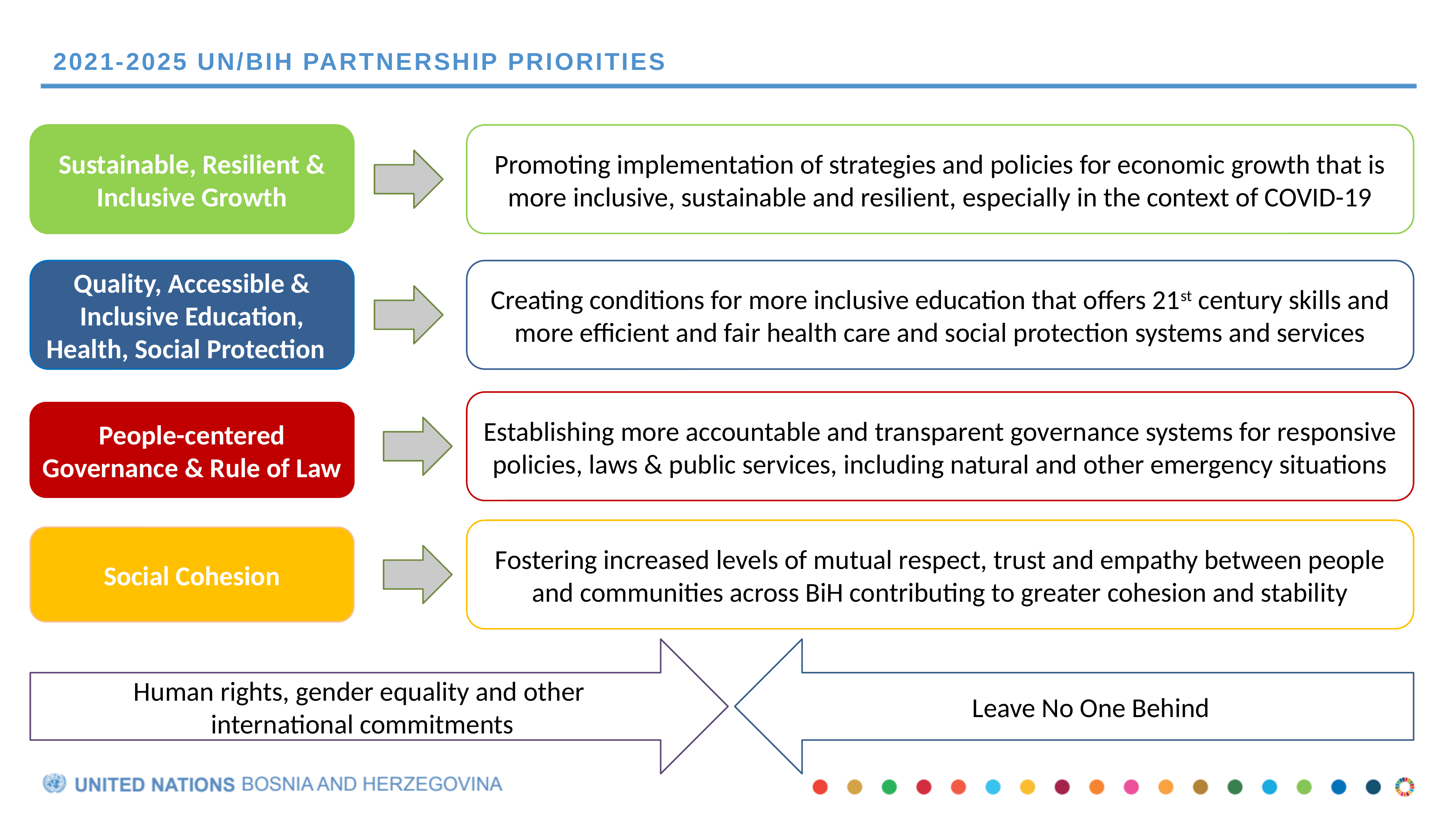

# 2021-2025 UN/Bih partnership priorities
Sustainable, Resilient & Inclusive Growth
Promoting implementation of strategies and policies for economic growth that is more inclusive, sustainable and resilient, especially in the context of COVID-19

Quality, Accessible & Inclusive Education, Health, Social Protection
Creating conditions for more inclusive education that offers 21st century skills and more efficient and fair health care and social protection systems and services

Establishing more accountable and transparent governance systems for responsive policies, laws & public services, including natural and other emergency situations
People-centered Governance & Rule of Law

Fostering increased levels of mutual respect, trust and empathy between people and communities across BiH contributing to greater cohesion and stability
Social Cohesion

Leave No One Behind
Human rights, gender equality and other
international commitments